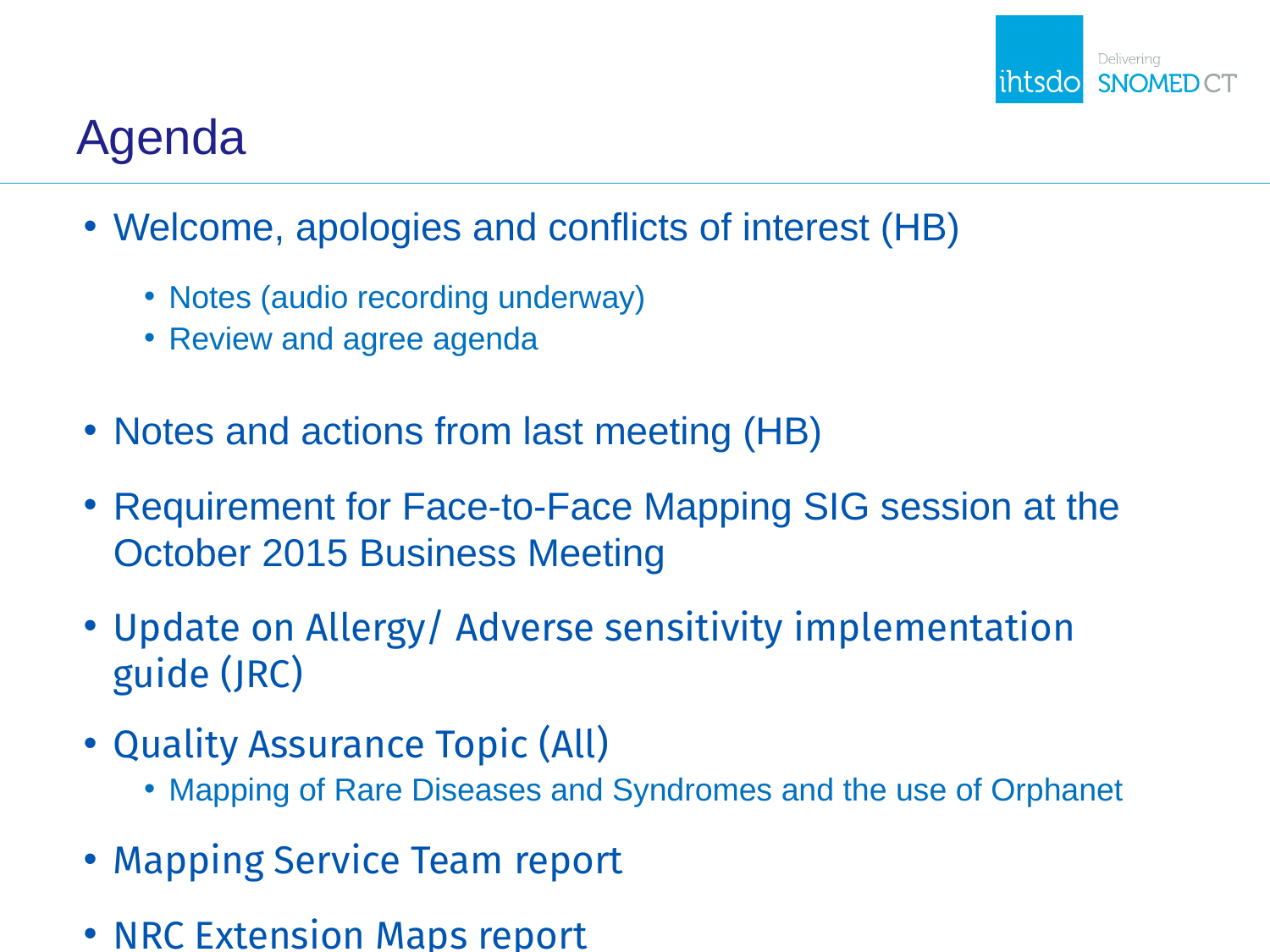

# Agenda
Welcome, apologies and conflicts of interest (HB)

Notes (audio recording underway)
Review and agree agenda

Notes and actions from last meeting (HB)

Requirement for Face-to-Face Mapping SIG session at the October 2015 Business Meeting

Update on Allergy/ Adverse sensitivity implementation guide (JRC)

Quality Assurance Topic (All)
Mapping of Rare Diseases and Syndromes and the use of Orphanet

Mapping Service Team report

NRC Extension Maps report